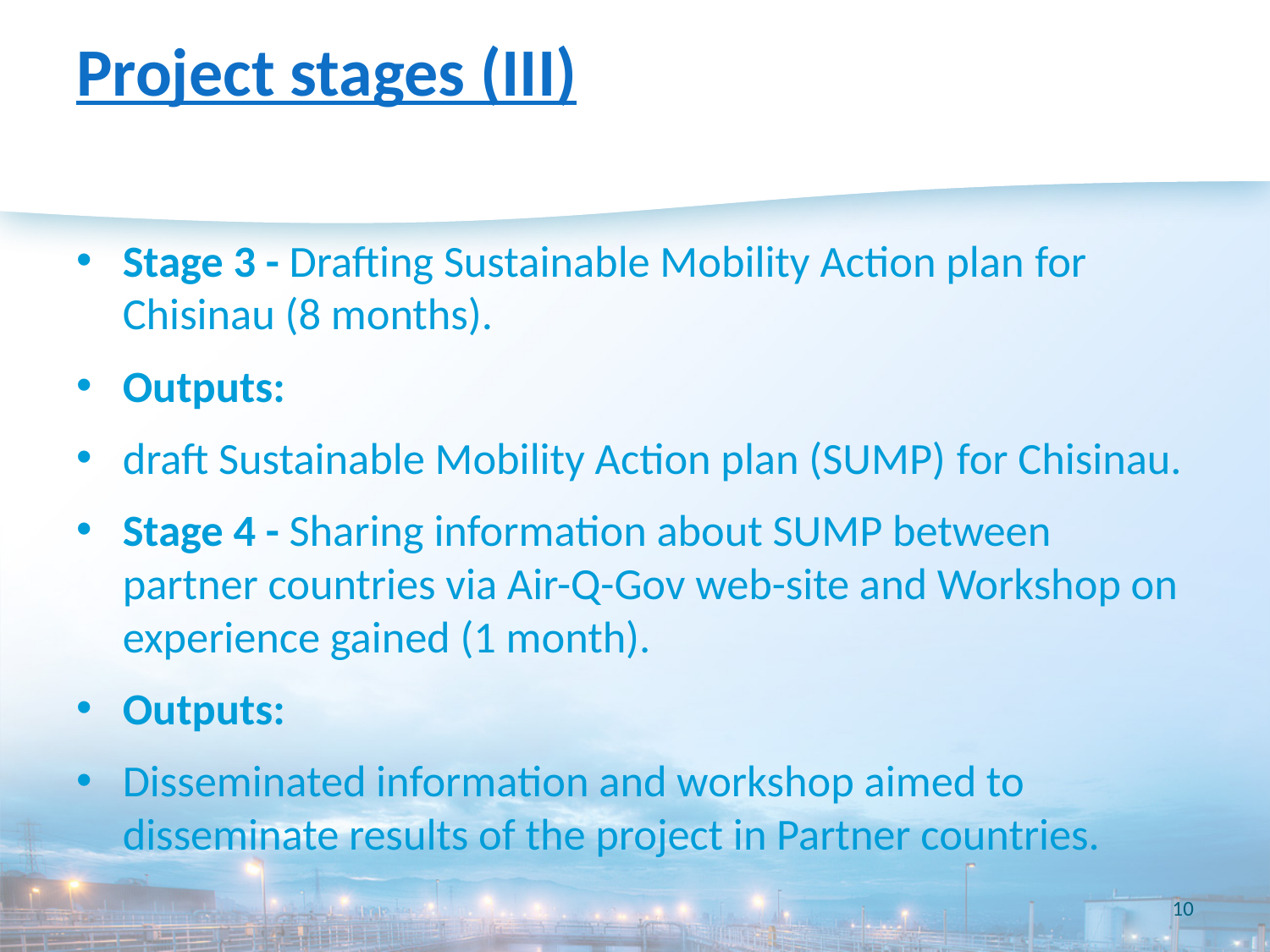

# Project stages (III)
Stage 3 - Drafting Sustainable Mobility Action plan for Chisinau (8 months).
Outputs:
draft Sustainable Mobility Action plan (SUMP) for Chisinau.
Stage 4 - Sharing information about SUMP between partner countries via Air-Q-Gov web-site and Workshop on experience gained (1 month).
Outputs:
Disseminated information and workshop aimed to disseminate results of the project in Partner countries.

10